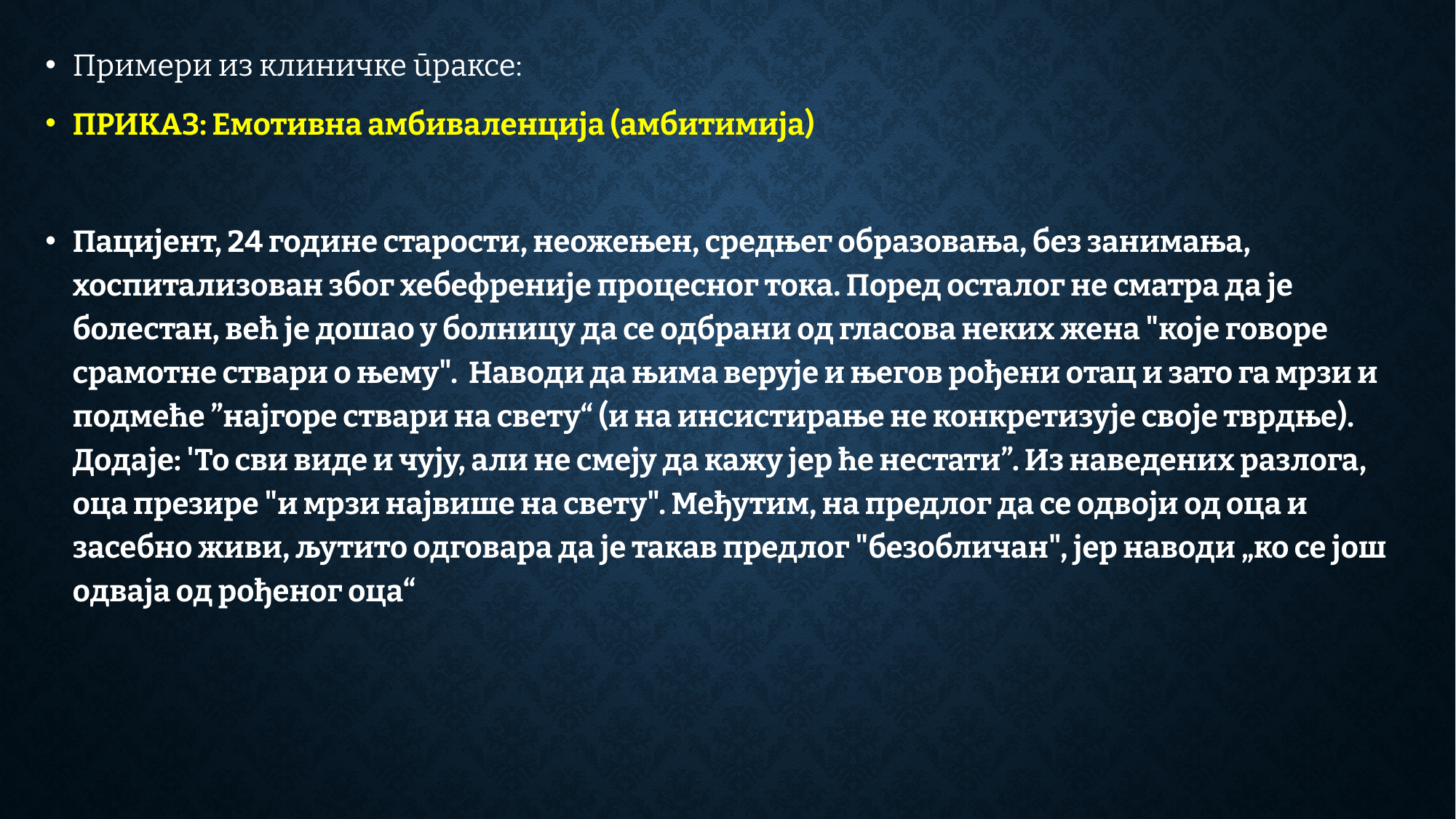

Примери из клиничке праксе:
ПРИКАЗ: Емотивна амбиваленција (амбитимија)

Пацијент, 24 године старости, неожењен, средњег образовања, без занимања, хоспитализован због хебефреније процесног тока. Поред осталог не сматра да је болестан, већ је дошао у болницу да се одбрани од гласова неких жена "које говоре срамотне ствари о њему".  Наводи да њима верује и његов рођени отац и зато га мрзи и подмеће ”најгоре ствари на свету“ (и на инсистирање не конкретизује своје тврдње). Додаје: 'То сви виде и чују, али не смеју да кажу јер ће нестати”. Из наведених разлога, оца презире "и мрзи највише на свету". Међутим, на предлог да се одвоји од оца и засебно живи, љутито одговара да је такав предлог "безобличан", јер наводи „ко се још одваја од рођеног оца“